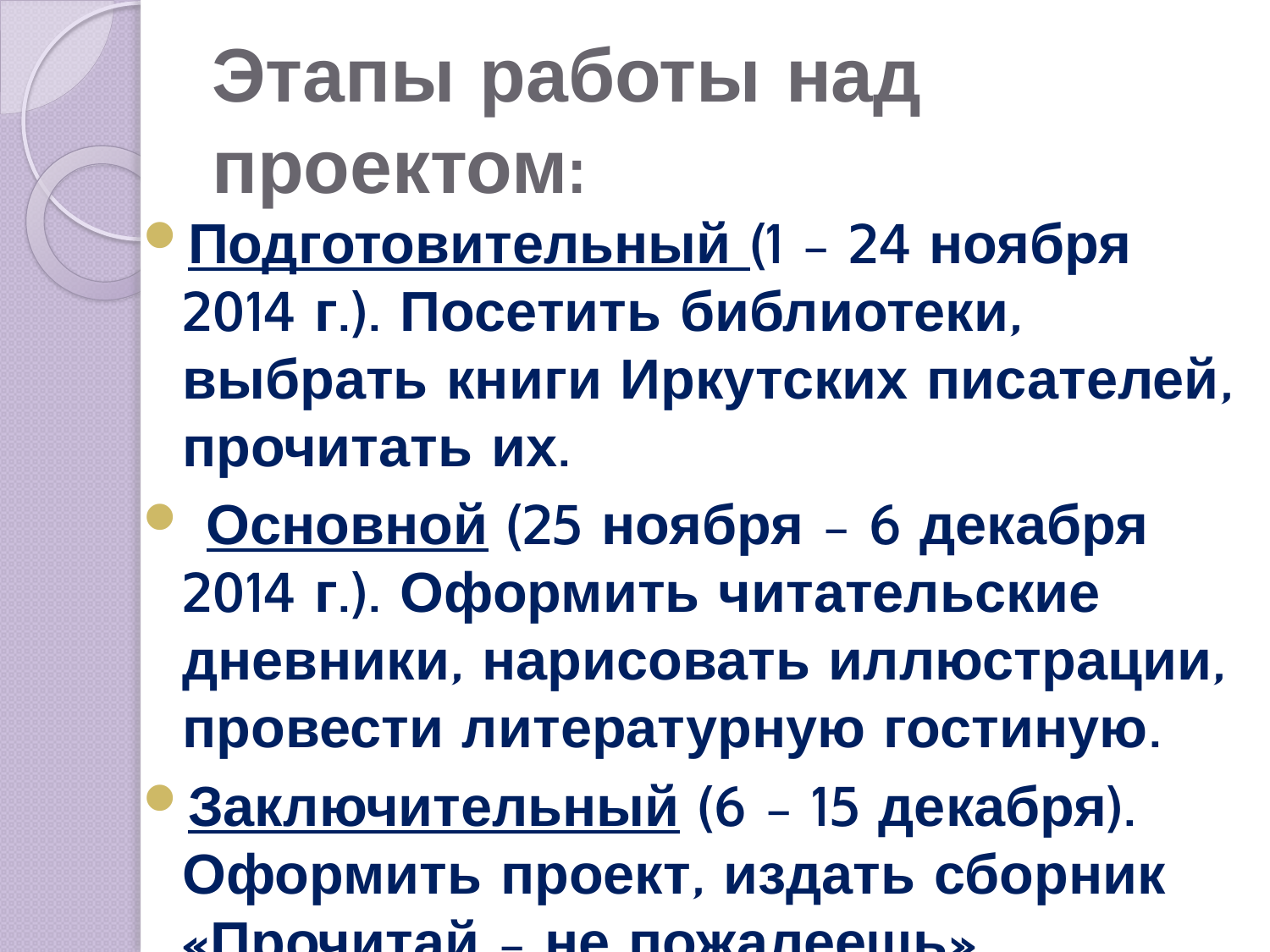

# Этапы работы над проектом:
Подготовительный (1 – 24 ноября 2014 г.). Посетить библиотеки, выбрать книги Иркутских писателей, прочитать их.
 Основной (25 ноября – 6 декабря 2014 г.). Оформить читательские дневники, нарисовать иллюстрации, провести литературную гостиную.
Заключительный (6 – 15 декабря). Оформить проект, издать сборник «Прочитай – не пожалеешь»